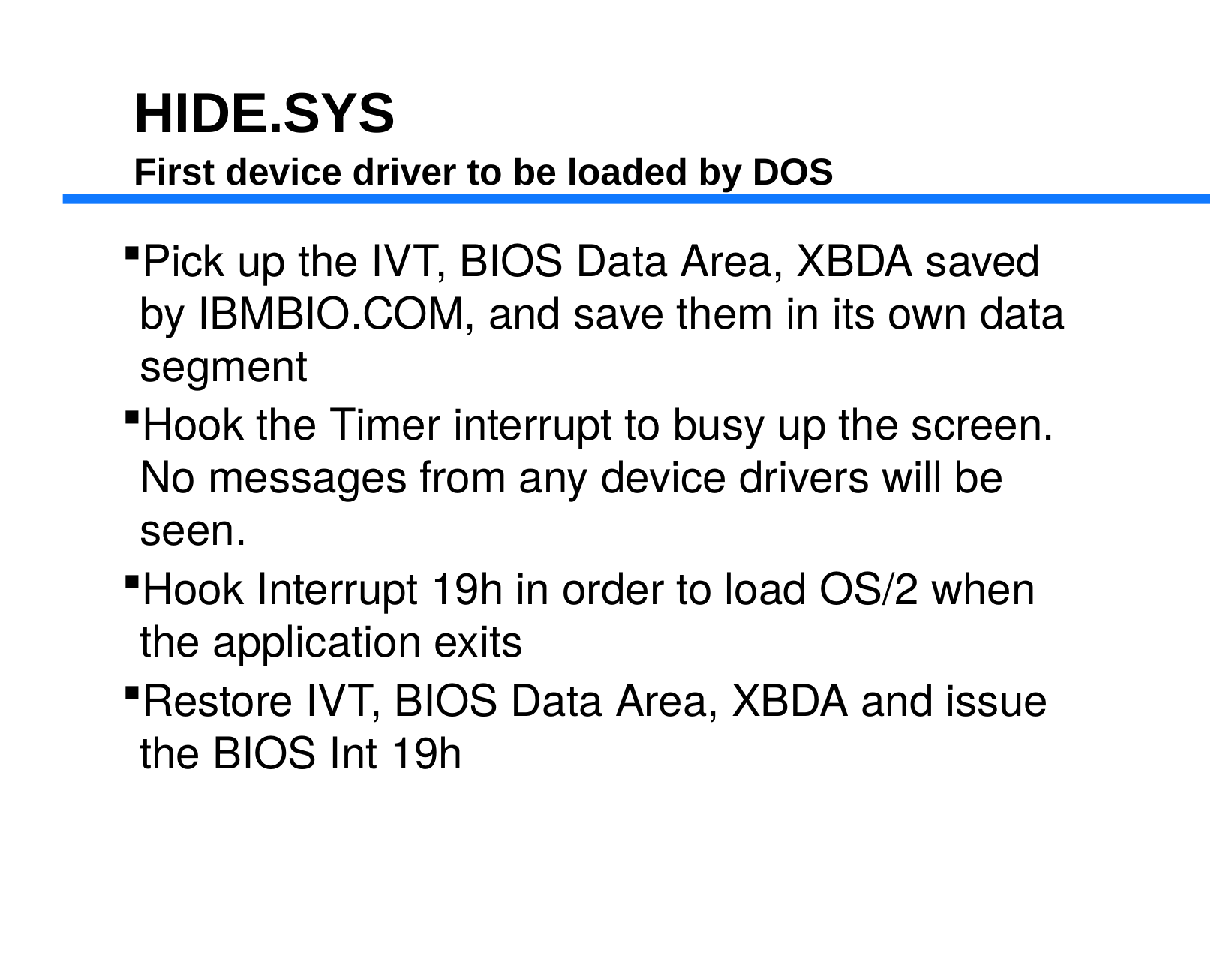

HIDE.SYS
First device driver to be loaded by DOS

Pick up the IVT, BIOS Data Area, XBDA saved by IBMBIO.COM, and save them in its own data segment
Hook the Timer interrupt to busy up the screen.  No messages from any device drivers will be seen.
Hook Interrupt 19h in order to load OS/2 when the application exits
Restore IVT, BIOS Data Area, XBDA and issue the BIOS Int 19h